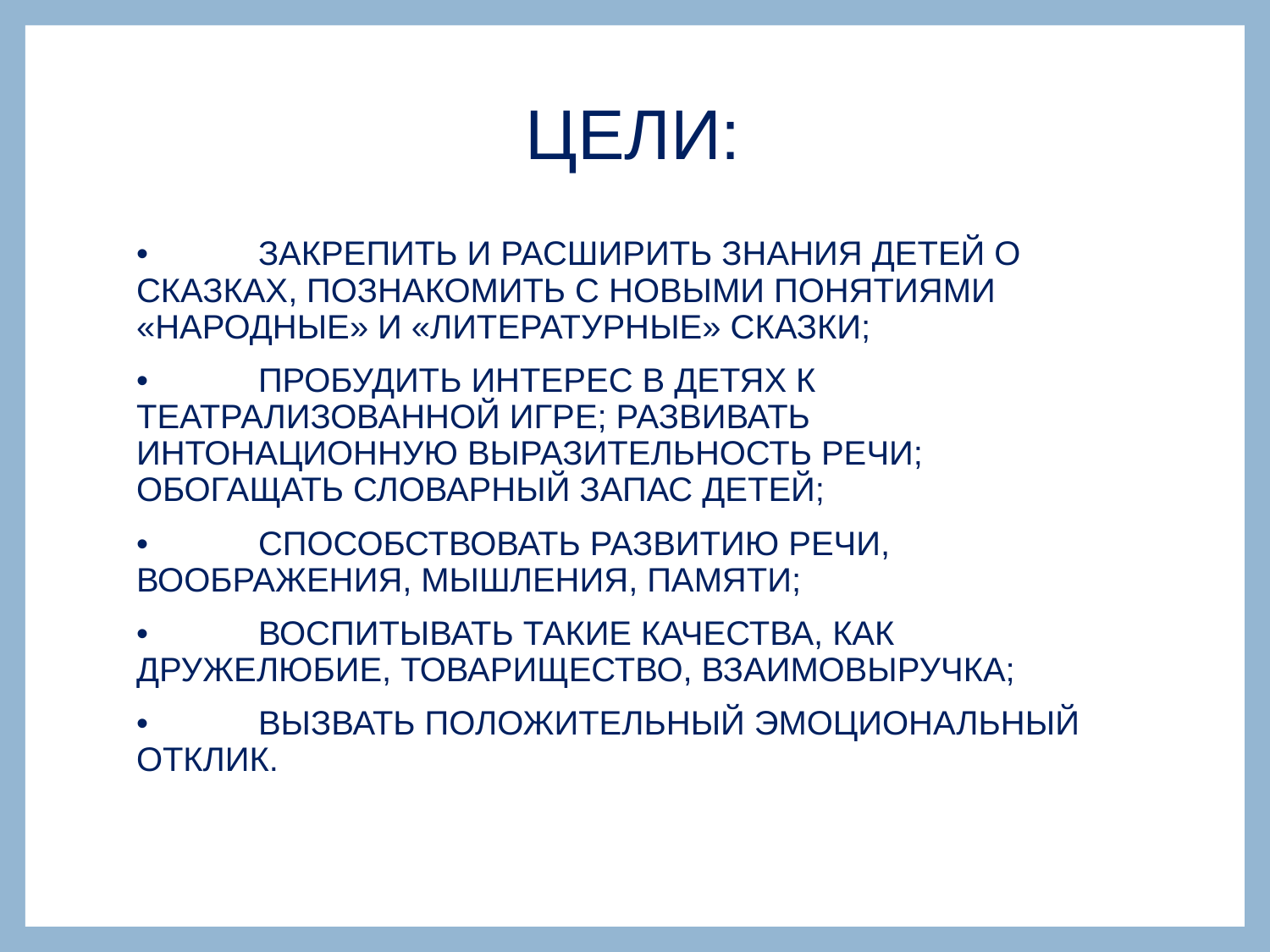

# ЦЕЛИ:
•	ЗАКРЕПИТЬ И РАСШИРИТЬ ЗНАНИЯ ДЕТЕЙ О СКАЗКАХ, ПОЗНАКОМИТЬ С НОВЫМИ ПОНЯТИЯМИ «НАРОДНЫЕ» И «ЛИТЕРАТУРНЫЕ» СКАЗКИ;
•	ПРОБУДИТЬ ИНТЕРЕС В ДЕТЯХ К ТЕАТРАЛИЗОВАННОЙ ИГРЕ; РАЗВИВАТЬ ИНТОНАЦИОННУЮ ВЫРАЗИТЕЛЬНОСТЬ РЕЧИ; ОБОГАЩАТЬ СЛОВАРНЫЙ ЗАПАС ДЕТЕЙ;
•	СПОСОБСТВОВАТЬ РАЗВИТИЮ РЕЧИ, ВООБРАЖЕНИЯ, МЫШЛЕНИЯ, ПАМЯТИ;
•	ВОСПИТЫВАТЬ ТАКИЕ КАЧЕСТВА, КАК ДРУЖЕЛЮБИЕ, ТОВАРИЩЕСТВО, ВЗАИМОВЫРУЧКА;
•	ВЫЗВАТЬ ПОЛОЖИТЕЛЬНЫЙ ЭМОЦИОНАЛЬНЫЙ ОТКЛИК.